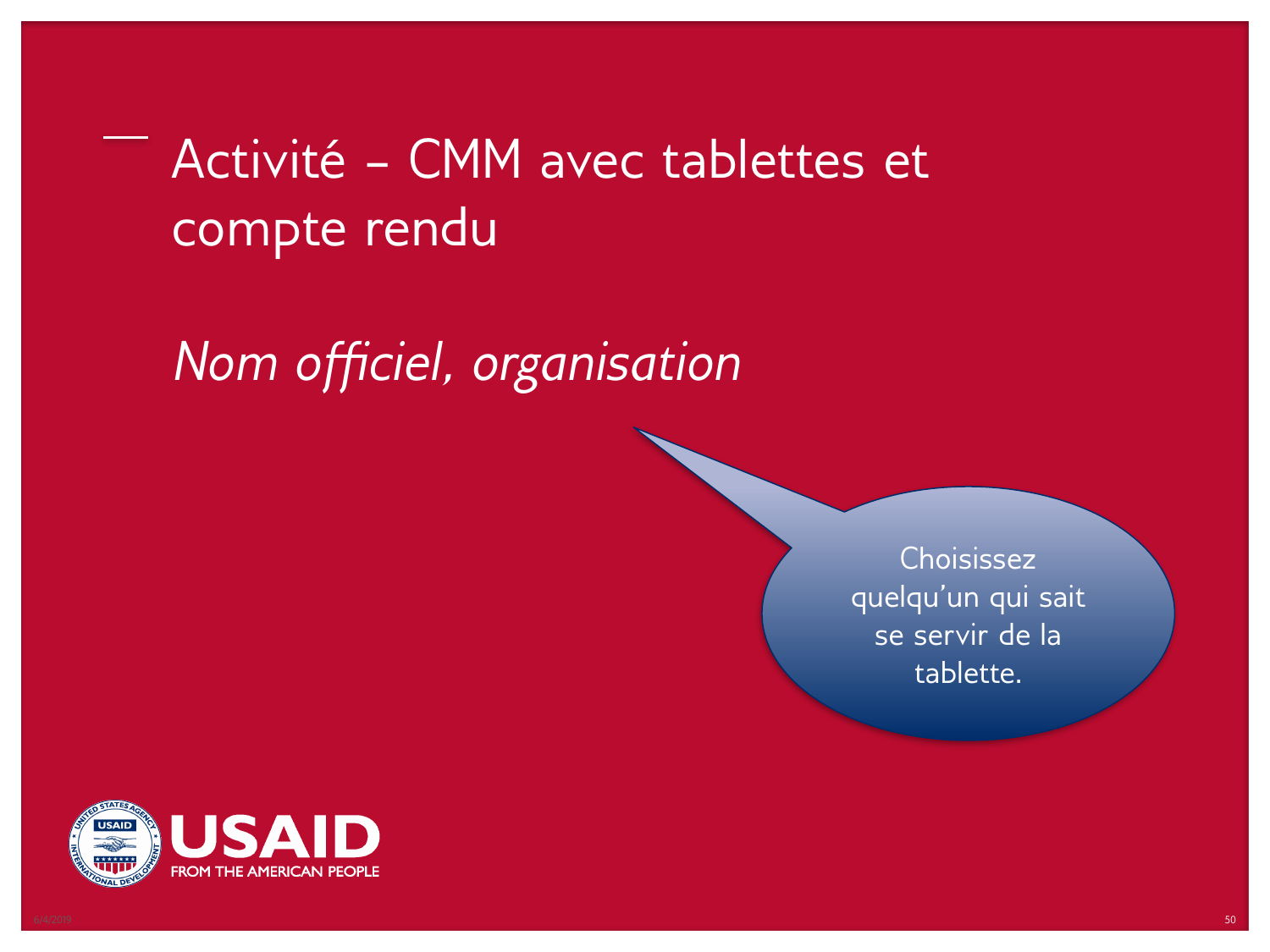

6/4/2019
# Activité – CMM avec tablettes et compte rendu Nom officiel, organisation
Choisissez quelqu’un qui sait se servir de la tablette.
50